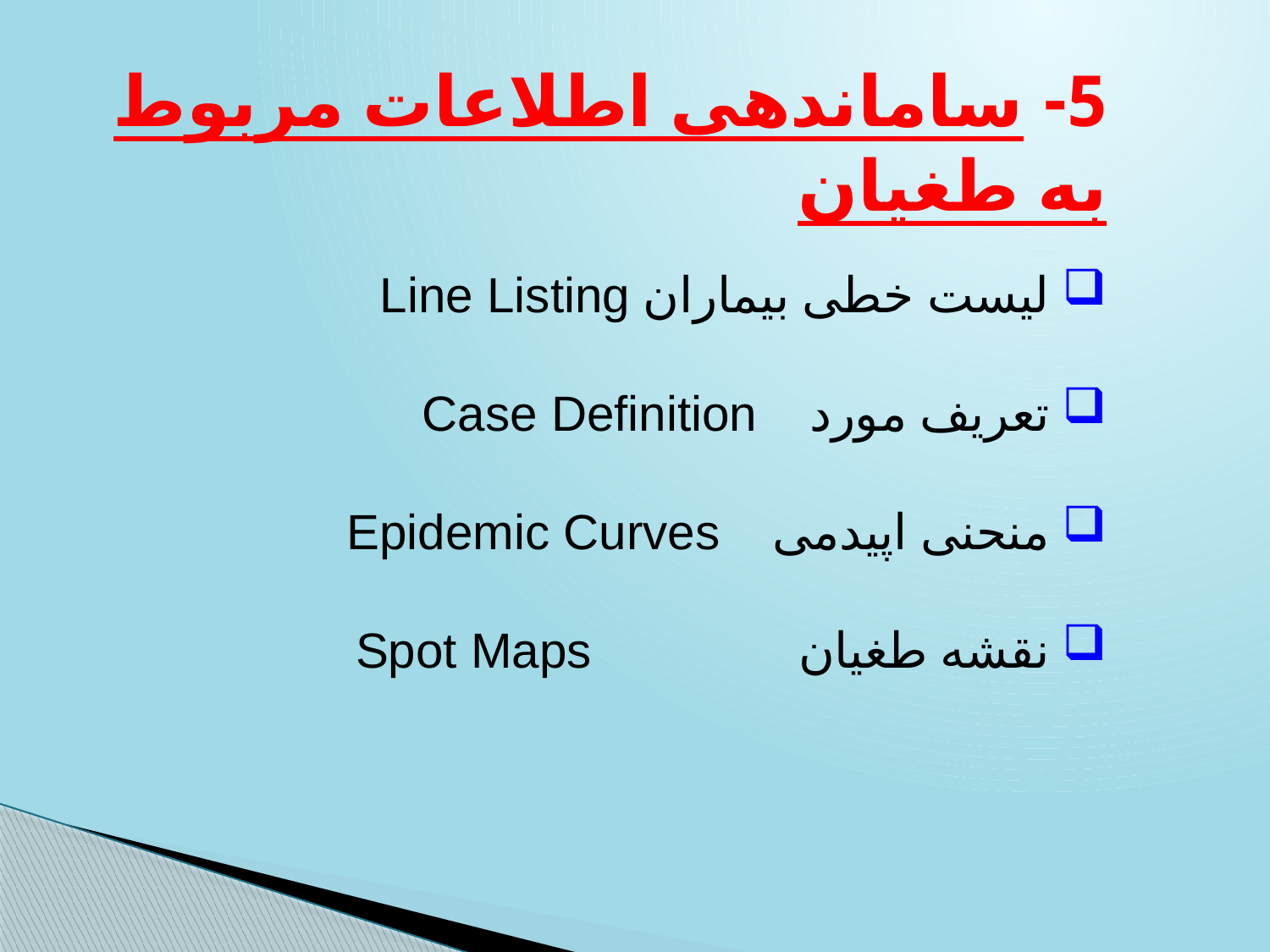

5- ساماندهی اطلاعات مربوط به طغیان

 لیست خطی بیماران Line Listing

 تعریف مورد    Case Definition

 منحنی اپیدمی    Epidemic Curves

 نقشه طغیان                Spot Maps